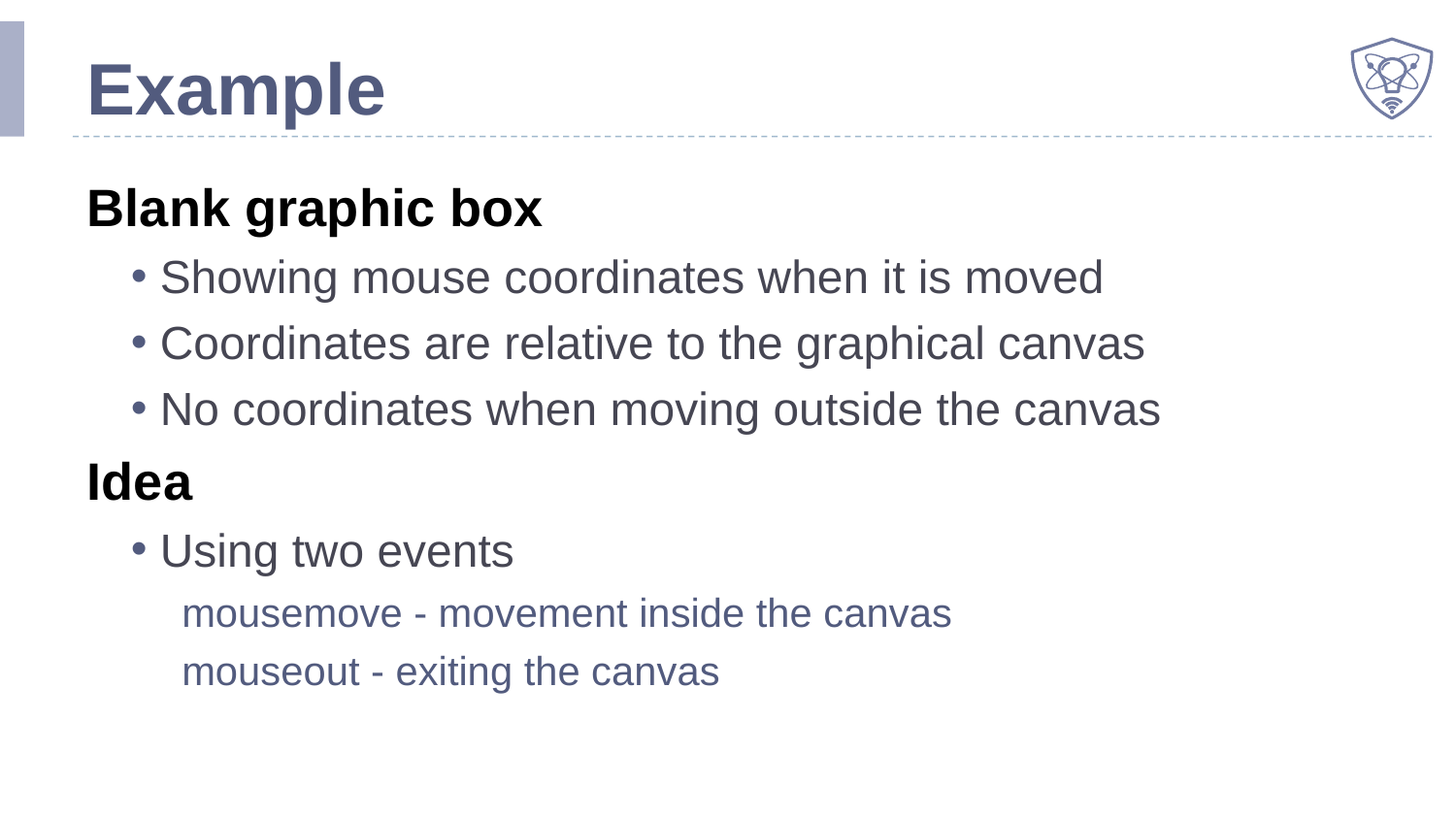

# Example
Blank graphic box
Showing mouse coordinates when it is moved
Coordinates are relative to the graphical canvas
No coordinates when moving outside the canvas
Idea
Using two events
mousemove - movement inside the canvas
mouseout - exiting the canvas